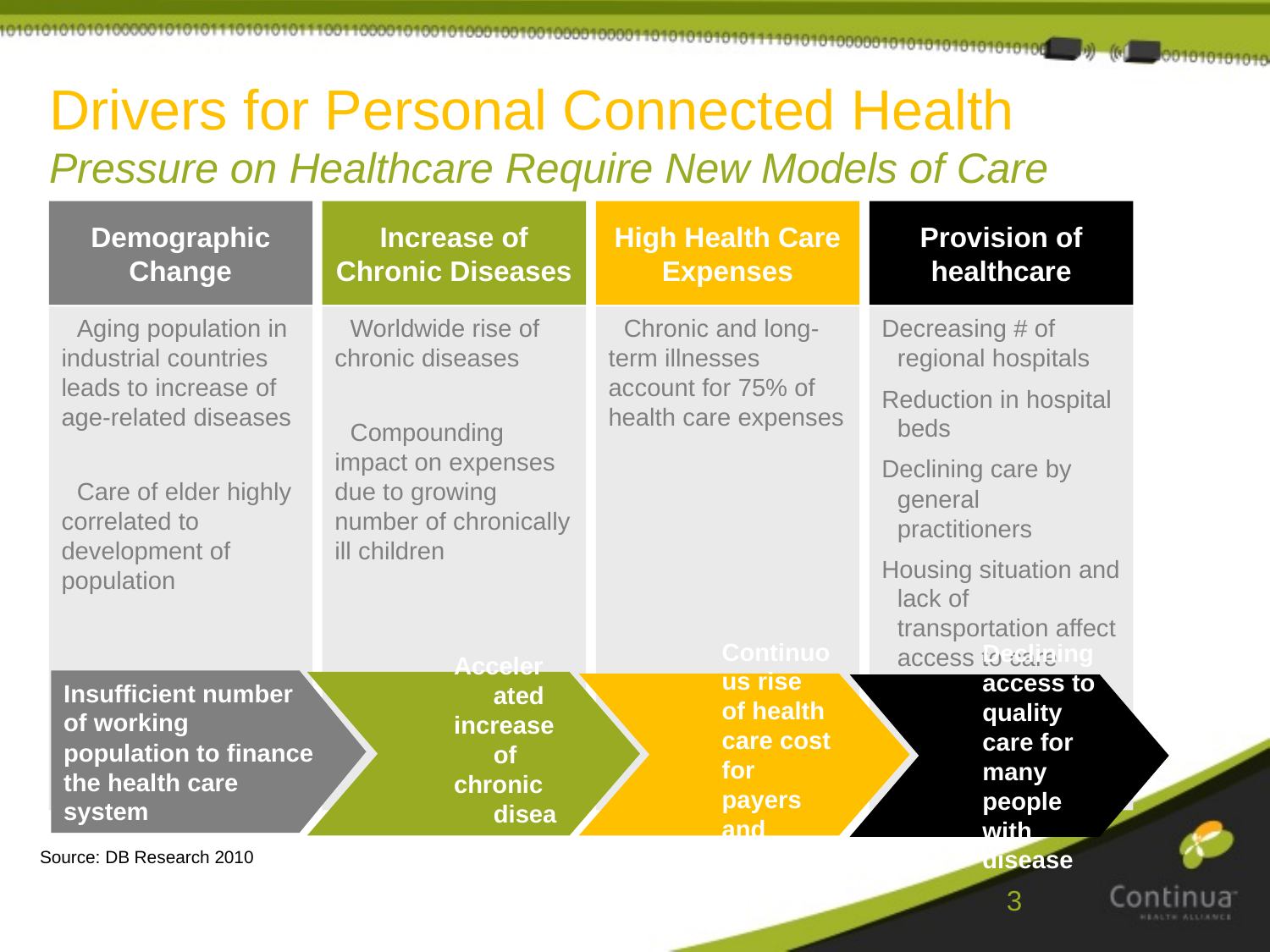

Drivers for Personal Connected Health
Pressure on Healthcare Require New Models of Care
Demographic Change
Increase of Chronic Diseases
High Health Care Expenses
Provision of healthcare
Aging population in industrial countries
leads to increase of age-related diseases

Care of elder highly correlated to development of population

Worldwide rise of chronic diseases

Compounding impact on expenses due to growing number of chronically ill children

Chronic and long-term illnesses account for 75% of health care expenses

Decreasing # of regional hospitals
Reduction in hospital beds
Declining care by general practitioners
Housing situation and lack of transportation affect access to care

Insufficient number of working population to finance the health care system
Accelerated
increase of
chronic diseases
Continuous rise
of health care cost  for payers and patients

	Declining access to quality care for many people with disease

Source: DB Research 2010